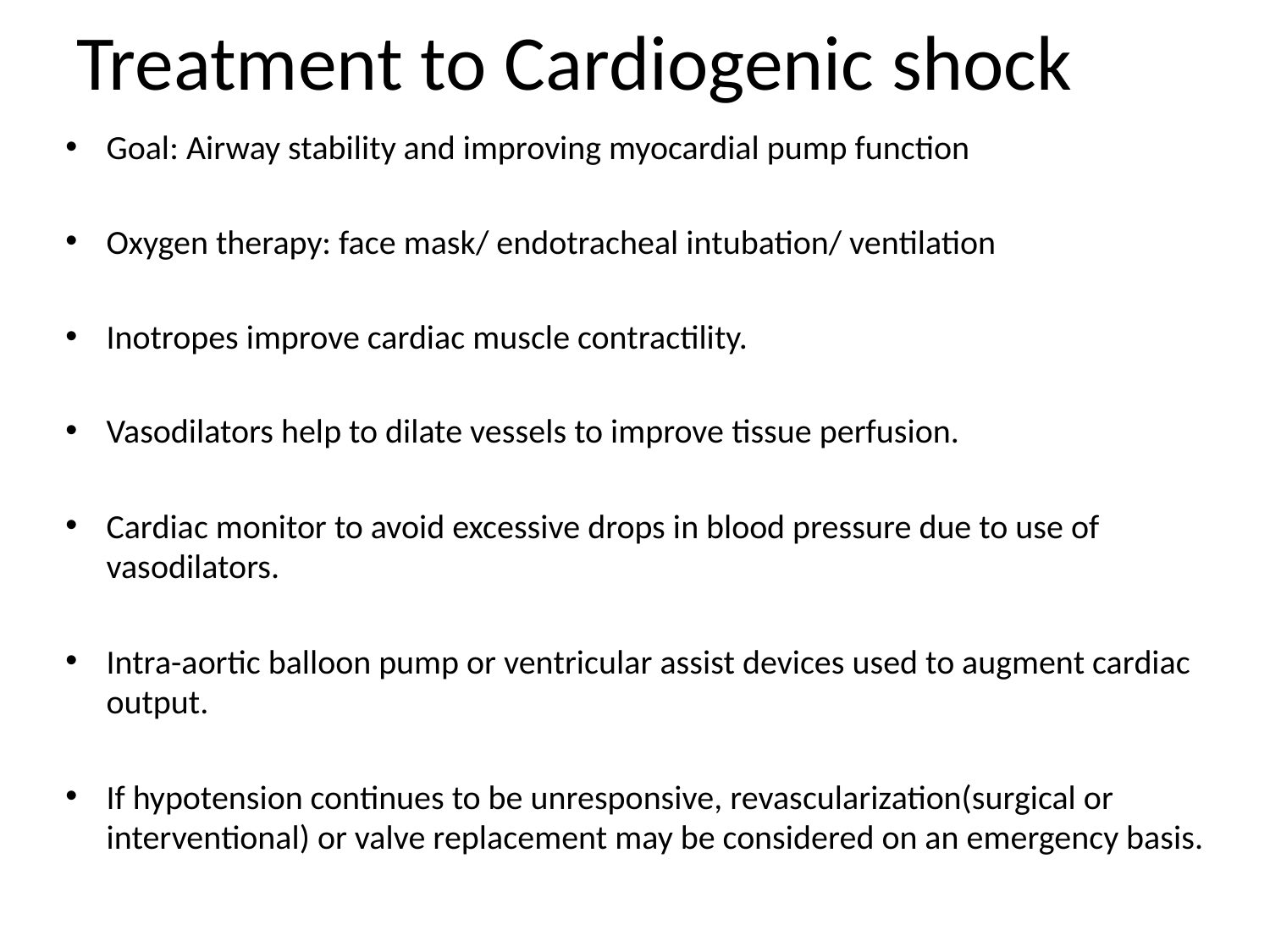

# Treatment to Cardiogenic shock
Goal: Airway stability and improving myocardial pump function

Oxygen therapy: face mask/ endotracheal intubation/ ventilation

Inotropes improve cardiac muscle contractility.

Vasodilators help to dilate vessels to improve tissue perfusion.

Cardiac monitor to avoid excessive drops in blood pressure due to use of vasodilators.

Intra-aortic balloon pump or ventricular assist devices used to augment cardiac output.

If hypotension continues to be unresponsive, revascularization(surgical or interventional) or valve replacement may be considered on an emergency basis.